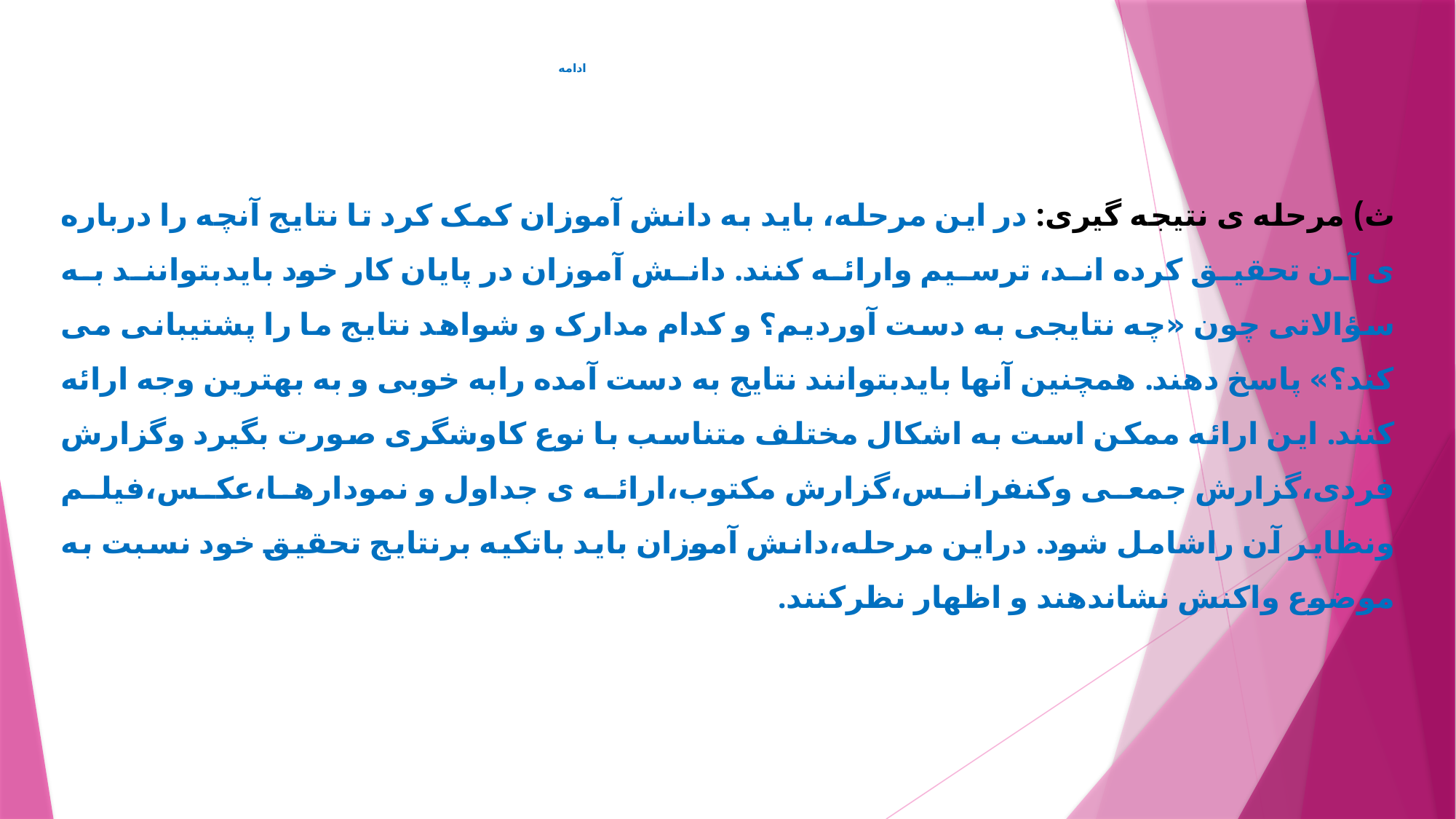

# ادامه
ث) مرحله ی نتيجه گيری: در اين مرحله، بايد به دانش آموزان کمک کرد تا نتايج آنچه را درباره ی آن تحقيق کرده اند، ترسيم وارائه کنند. دانش آموزان در پايان کار خود بايدبتوانند به سؤالاتی چون «چه نتايجی به دست آورديم؟ و کدام مدارک و شواهد نتايج ما را پشتيبانی می کند؟» پاسخ دهند. همچنين آنها بايدبتوانند نتايج به دست آمده رابه خوبی و به بهترين وجه ارائه کنند. اين ارائه ممکن است به اشکال مختلف متناسب با نوع کاوشگری صورت بگيرد وگزارش فردی،گزارش جمعی وکنفرانس،گزارش مکتوب،ارائه ی جداول و نمودارها،عکس،فيلم ونظاير آن راشامل شود. دراين مرحله،دانش آموزان بايد باتکيه برنتايج تحقيق خود نسبت به موضوع واکنش نشاندهند و اظهار نظرکنند.